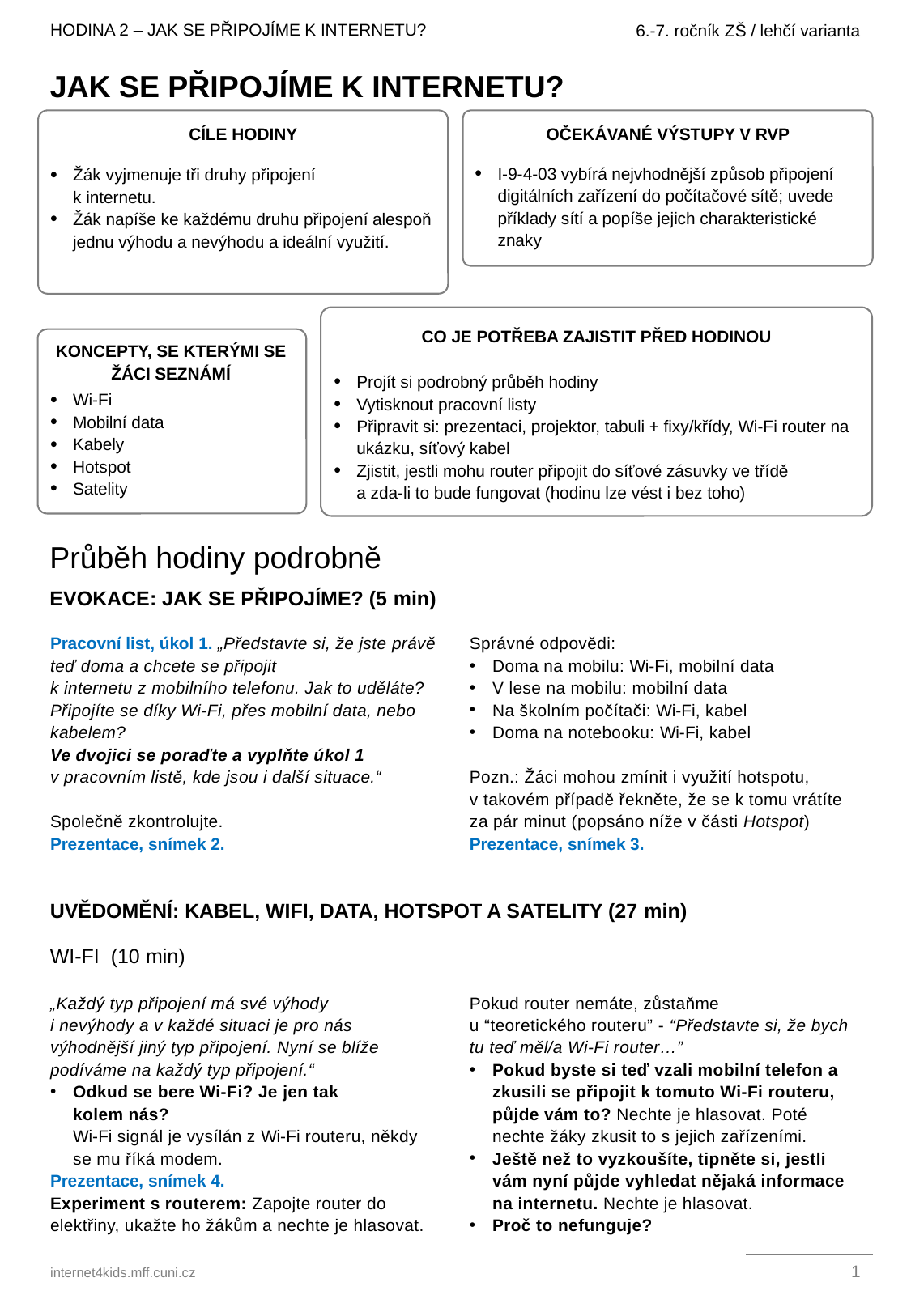

HODINA 2 – JAK SE PŘIPOJÍME K INTERNETU?
6.-7. ročník ZŠ / lehčí varianta
JAK SE PŘIPOJÍME K INTERNETU?
CÍLE HODINY
OČEKÁVANÉ VÝSTUPY V RVP

I-9-4-03 vybírá nejvhodnější způsob připojení digitálních zařízení do počítačové sítě; uvede příklady sítí a popíše jejich charakteristické znaky
Žák vyjmenuje tři druhy připojení
k internetu.
Žák napíše ke každému druhu připojení alespoň jednu výhodu a nevýhodu a ideální využití.

CO JE POTŘEBA ZAJISTIT PŘED HODINOU

KONCEPTY, SE KTERÝMI SE ŽÁCI SEZNÁMÍ
Projít si podrobný průběh hodiny
Vytisknout pracovní listy
Připravit si: prezentaci, projektor, tabuli + fixy/křídy, Wi-Fi router na ukázku, síťový kabel
Zjistit, jestli mohu router připojit do síťové zásuvky ve třídě
a zda-li to bude fungovat (hodinu lze vést i bez toho)
Wi-Fi
Mobilní data
Kabely
Hotspot
Satelity
Průběh hodiny podrobně
Evokace: Jak se připojíme? (5 min)
Pracovní list, úkol 1. „Představte si, že jste právě teď doma a chcete se připojit
k internetu z mobilního telefonu. Jak to uděláte? Připojíte se díky Wi-Fi, přes mobilní data, nebo kabelem?
Ve dvojici se poraďte a vyplňte úkol 1
v pracovním listě, kde jsou i další situace.“

Společně zkontrolujte.
Prezentace, snímek 2.

Správné odpovědi:
Doma na mobilu: Wi-Fi, mobilní data
V lese na mobilu: mobilní data
Na školním počítači: Wi-Fi, kabel
Doma na notebooku: Wi-Fi, kabel

Pozn.: Žáci mohou zmínit i využití hotspotu,
v takovém případě řekněte, že se k tomu vrátíte za pár minut (popsáno níže v části Hotspot) Prezentace, snímek 3.
Uvědomění: Kabel, wifi, data, hotspot a satelity (27 min)
Wi-Fi  (10 min)
„Každý typ připojení má své výhody
i nevýhody a v každé situaci je pro nás výhodnější jiný typ připojení. Nyní se blíže podíváme na každý typ připojení.“
Odkud se bere Wi-Fi? Je jen tak
kolem nás?
Wi-Fi signál je vysílán z Wi-Fi routeru, někdy se mu říká modem.
Prezentace, snímek 4.
Experiment s routerem: Zapojte router do elektřiny, ukažte ho žákům a nechte je hlasovat. Pokud router nemáte, zůstaňme
u “teoretického routeru” - “Představte si, že bych tu teď měl/a Wi-Fi router…”
Pokud byste si teď vzali mobilní telefon a zkusili se připojit k tomuto Wi-Fi routeru, půjde vám to? Nechte je hlasovat. Poté nechte žáky zkusit to s jejich zařízeními.
Ještě než to vyzkoušíte, tipněte si, jestli vám nyní půjde vyhledat nějaká informace na internetu. Nechte je hlasovat.
Proč to nefunguje?
1
internet4kids.mff.cuni.cz